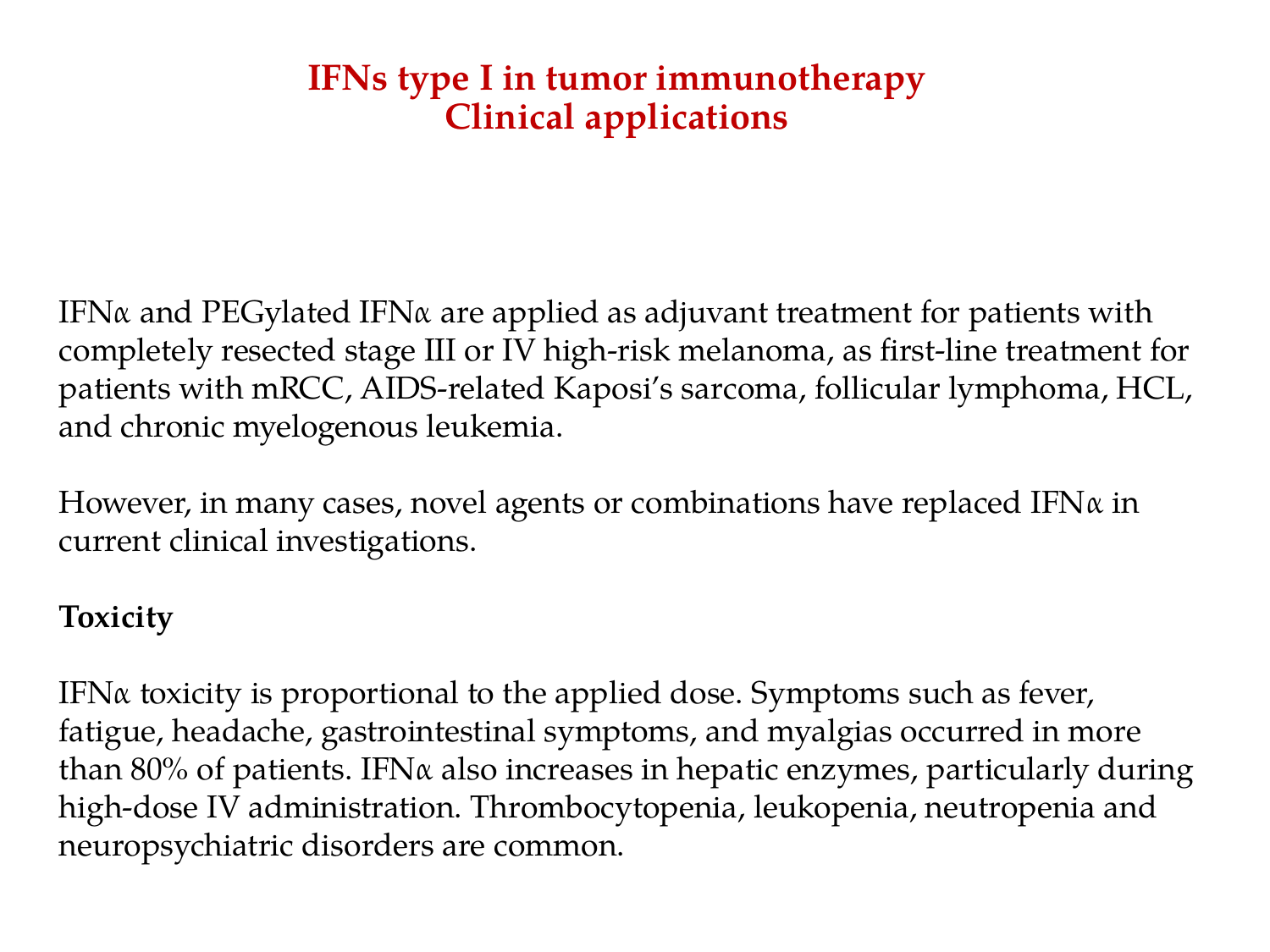

# IFNs type I in tumor immunotherapy Clinical applications
IFNα and PEGylated IFNα are applied as adjuvant treatment for patients with completely resected stage III or IV high-risk melanoma, as first-line treatment for patients with mRCC, AIDS-related Kaposi’s sarcoma, follicular lymphoma, HCL, and chronic myelogenous leukemia.

However, in many cases, novel agents or combinations have replaced IFNα in current clinical investigations.

Toxicity

IFNα toxicity is proportional to the applied dose. Symptoms such as fever, fatigue, headache, gastrointestinal symptoms, and myalgias occurred in more than 80% of patients. IFNα also increases in hepatic enzymes, particularly during high-dose IV administration. Thrombocytopenia, leukopenia, neutropenia and neuropsychiatric disorders are common.